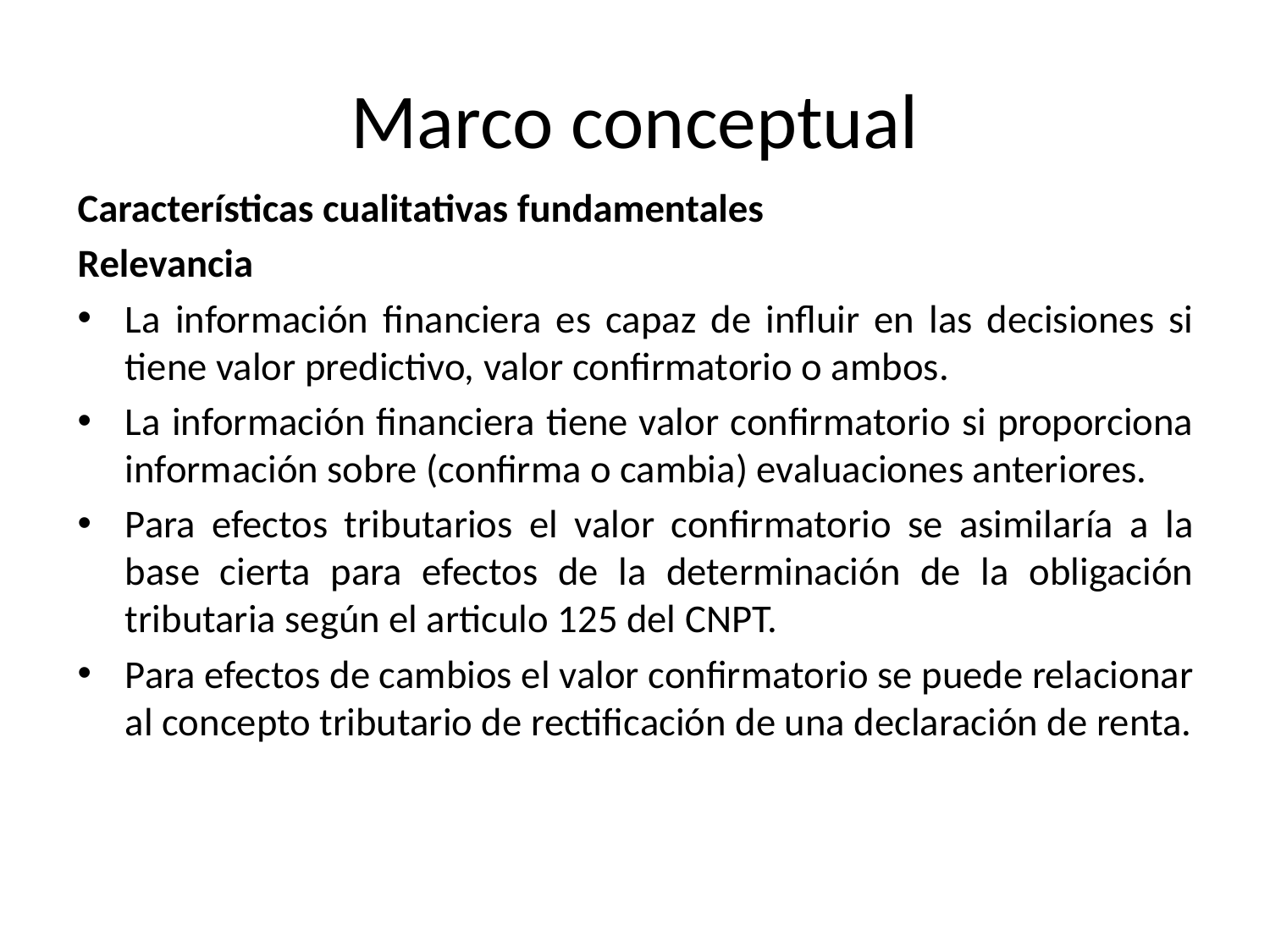

# Marco conceptual
Características cualitativas fundamentales
Relevancia
La información financiera es capaz de influir en las decisiones si tiene valor predictivo, valor confirmatorio o ambos.
La información financiera tiene valor confirmatorio si proporciona información sobre (confirma o cambia) evaluaciones anteriores.
Para efectos tributarios el valor confirmatorio se asimilaría a la base cierta para efectos de la determinación de la obligación tributaria según el articulo 125 del CNPT.
Para efectos de cambios el valor confirmatorio se puede relacionar al concepto tributario de rectificación de una declaración de renta.